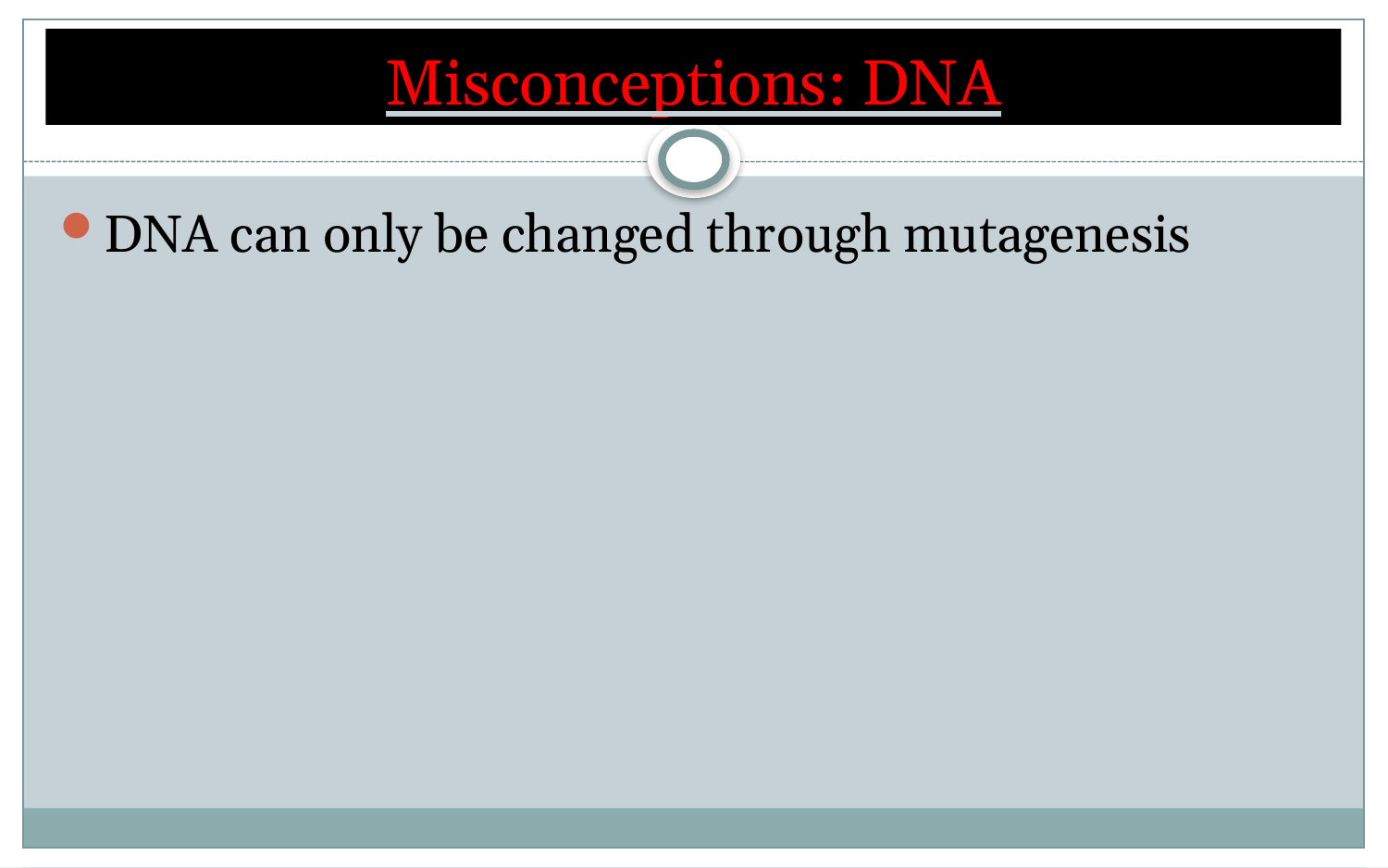

# Misconceptions: DNA
DNA can only be changed through mutagenesis